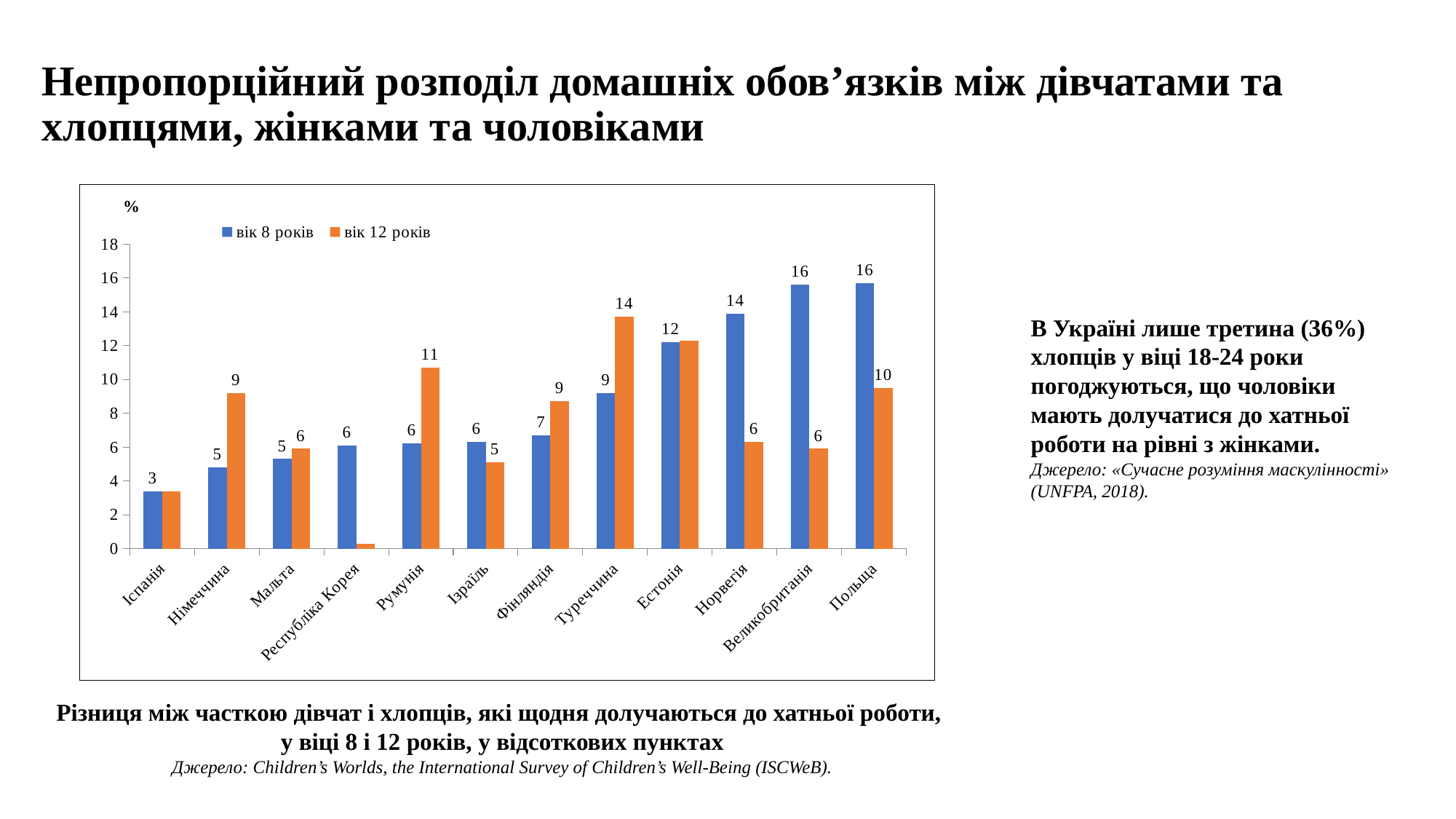

# Непропорційний розподіл домашніх обов’язків між дівчатами та хлопцями, жінками та чоловіками

### Chart

| Category | вік 8 років | вік 12 років |
|---|---|---|
| Іспанія | 3.4 | 3.4 |
| Німеччина | 4.8 | 9.2 |
| Мальта | 5.3 | 5.9 |
| Республіка Корея | 6.1 | 0.3 |
| Румунія | 6.2 | 10.7 |
| Ізраїль | 6.3 | 5.1 |
| Фінляндія | 6.7 | 8.7 |
| Туреччина | 9.2 | 13.7 |
| Естонія | 12.2 | 12.3 |
| Норвегія | 13.9 | 6.3 |
| Великобританія | 15.6 | 5.9 |
| Польща | 15.7 | 9.5 |
В Україні лише третина (36%) хлопців у віці 18-24 роки погоджуються, що чоловіки мають долучатися до хатньої роботи на рівні з жінками.
Джерело: «Сучасне розуміння маскулінності» (UNFPA, 2018).
Різниця між часткою дівчат і хлопців, які щодня долучаються до хатньої роботи,
у віці 8 і 12 років, у відсоткових пунктах
Джерело: Children’s Worlds, the International Survey of Children’s Well-Being (ISCWeB).